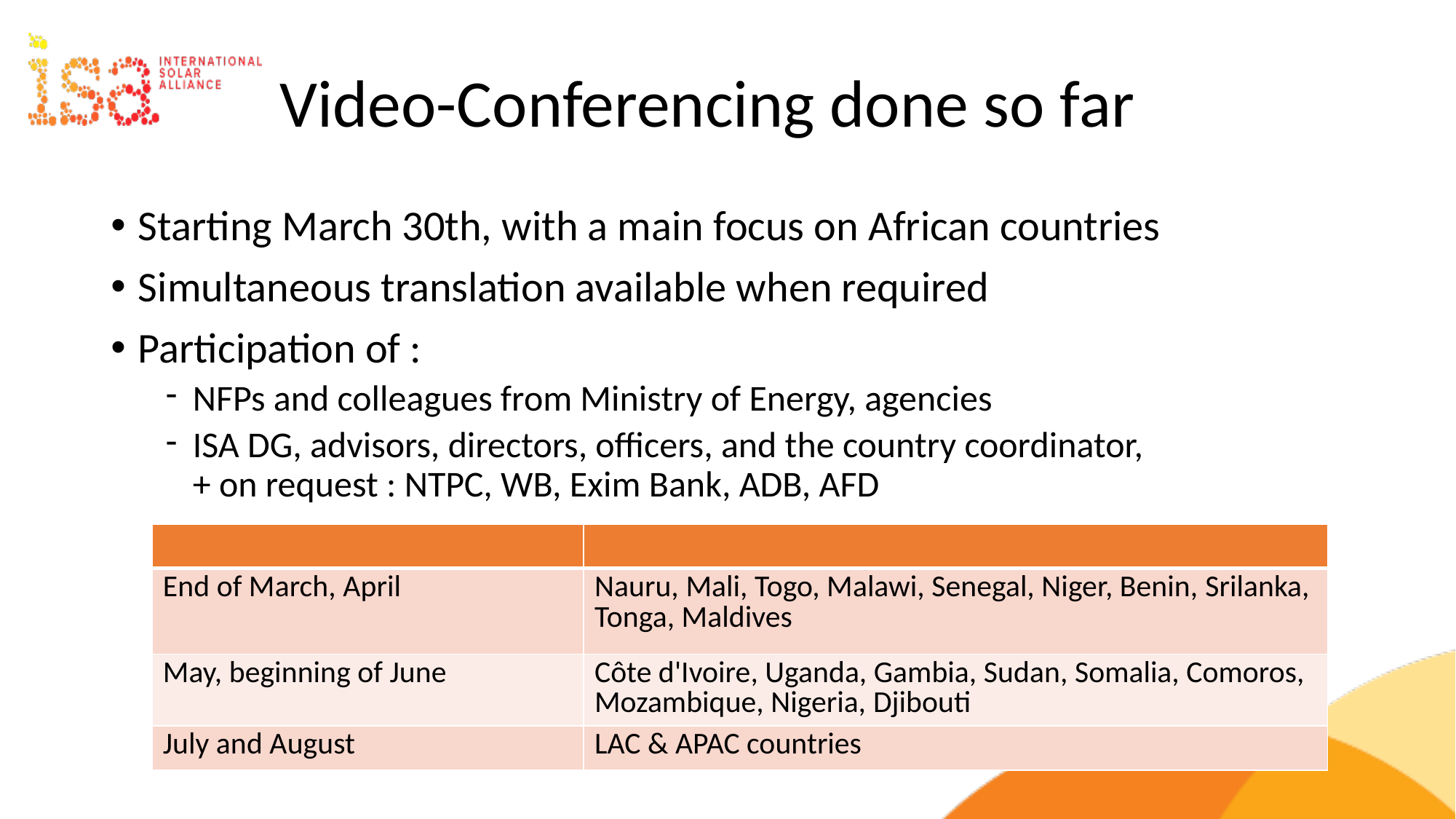

# Video-Conferencing done so far
Starting March 30th, with a main focus on African countries
Simultaneous translation available when required
Participation of :
NFPs and colleagues from Ministry of Energy, agencies
ISA DG, advisors, directors, officers, and the country coordinator,
+ on request : NTPC, WB, Exim Bank, ADB, AFD

|  |  |
| --- | --- |
| End of March, April | Nauru, Mali, Togo, Malawi, Senegal, Niger, Benin, Srilanka, Tonga, Maldives |
| May, beginning of June | Côte d'Ivoire, Uganda, Gambia, Sudan, Somalia, Comoros, Mozambique, Nigeria, Djibouti |
| July and August | LAC & APAC countries |